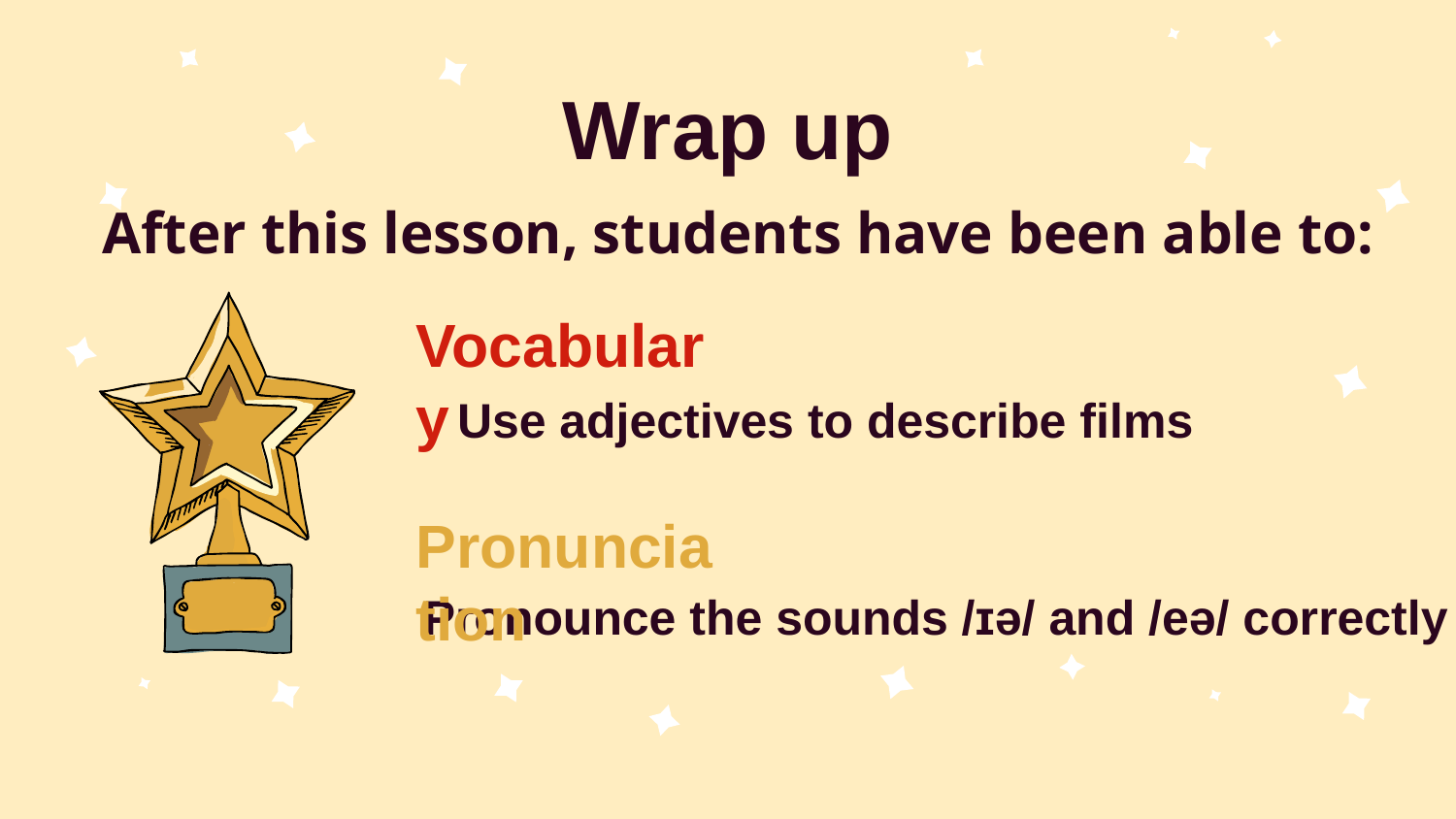

# Wrap up
After this lesson, students have been able to:

Vocabulary
Use adjectives to describe films
Pronunciation
Pronounce the sounds /ɪə/ and /eə/ correctly